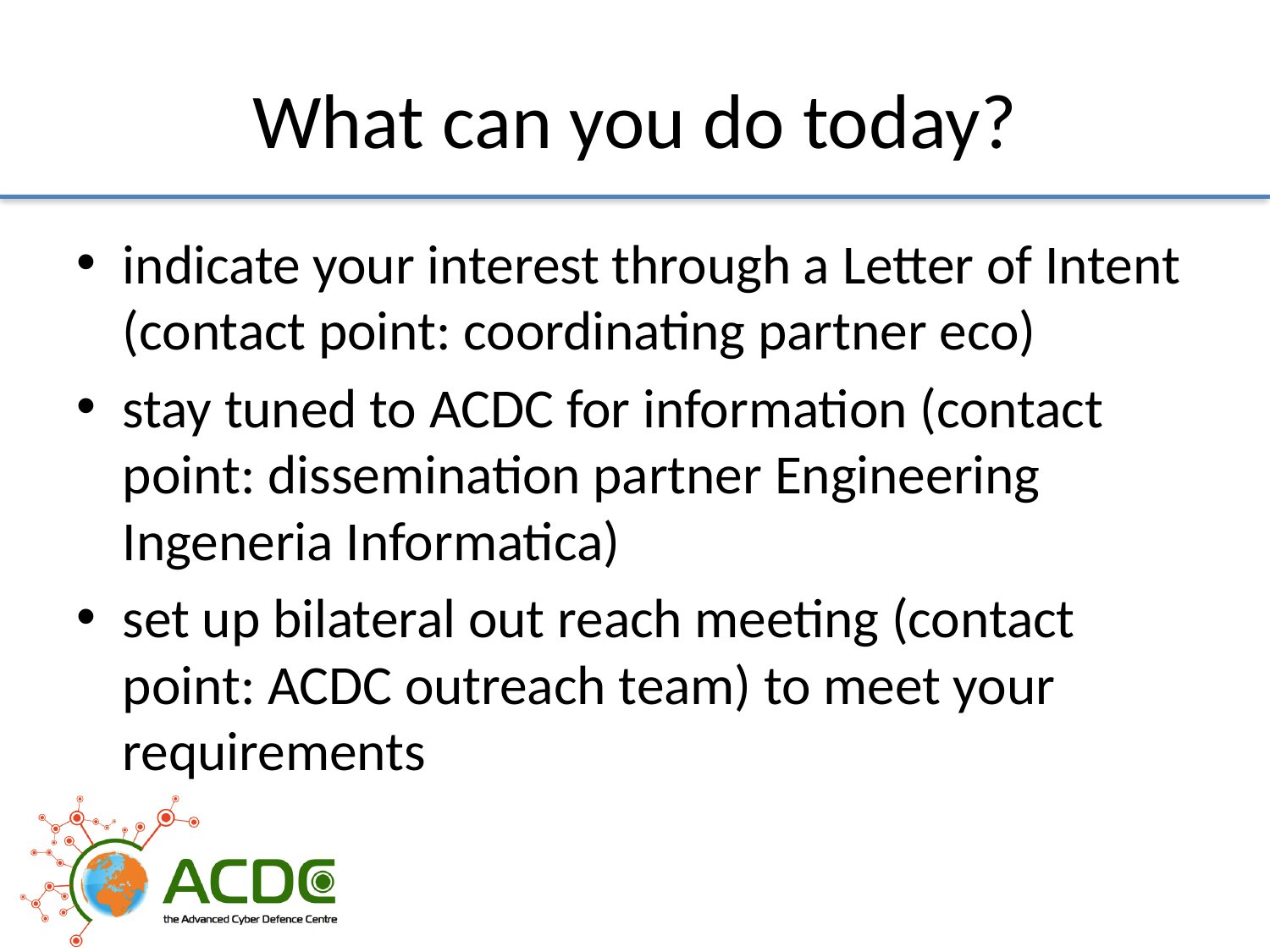

# What can you do today?
indicate your interest through a Letter of Intent (contact point: coordinating partner eco)
stay tuned to ACDC for information (contact point: dissemination partner Engineering Ingeneria Informatica)
set up bilateral out reach meeting (contact point: ACDC outreach team) to meet your requirements